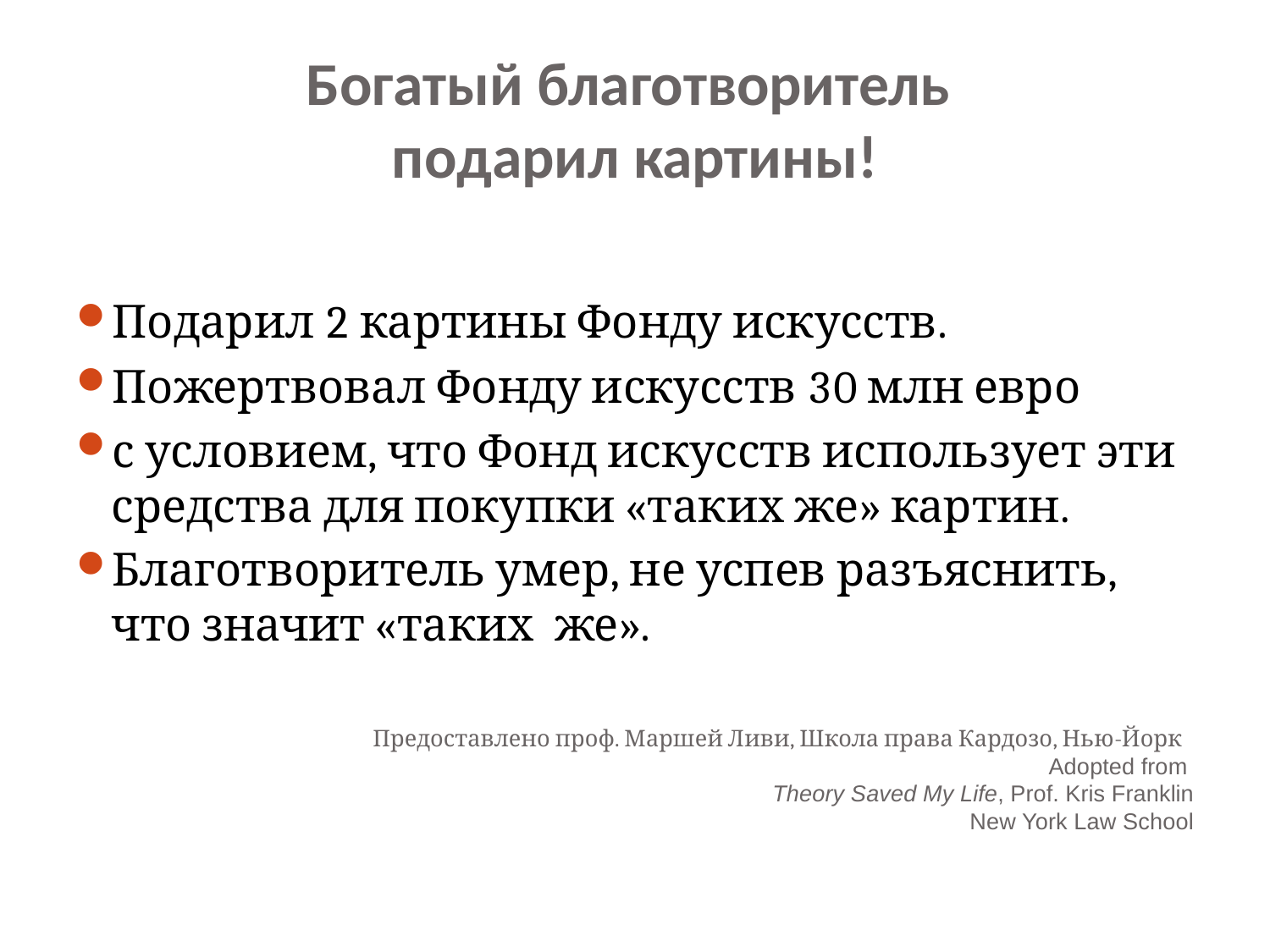

# Богатый благотворитель подарил картины!

Подарил 2 картины Фонду искусств.
Пожертвовал Фонду искусств 30 млн евро
с условием, что Фонд искусств использует эти средства для покупки «таких же» картин.
Благотворитель умер, не успев разъяснить, что значит «таких  же».

Предоставлено проф. Маршей Ливи, Школа права Кардозо, Нью-Йорк
Adopted from
Theory Saved My Life, Prof. Kris Franklin
New York Law School